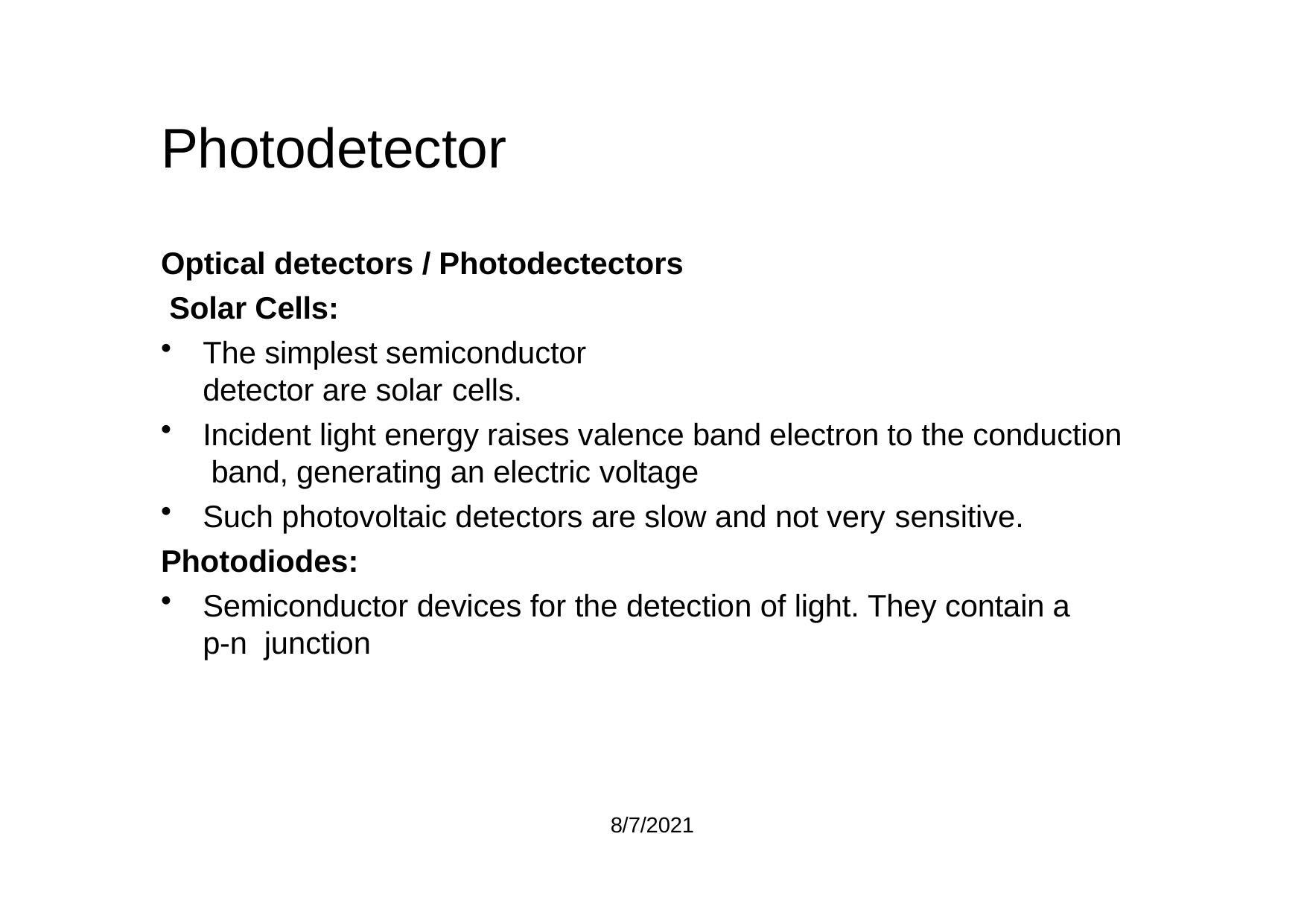

# Photodetector
Optical detectors / Photodectectors  Solar Cells:
The simplest semiconductor detector are solar cells.
Incident light energy raises valence band electron to the conduction  band, generating an electric voltage
Such photovoltaic detectors are slow and not very sensitive.
Photodiodes:
Semiconductor devices for the detection of light. They contain a	p-n  junction
8/7/2021